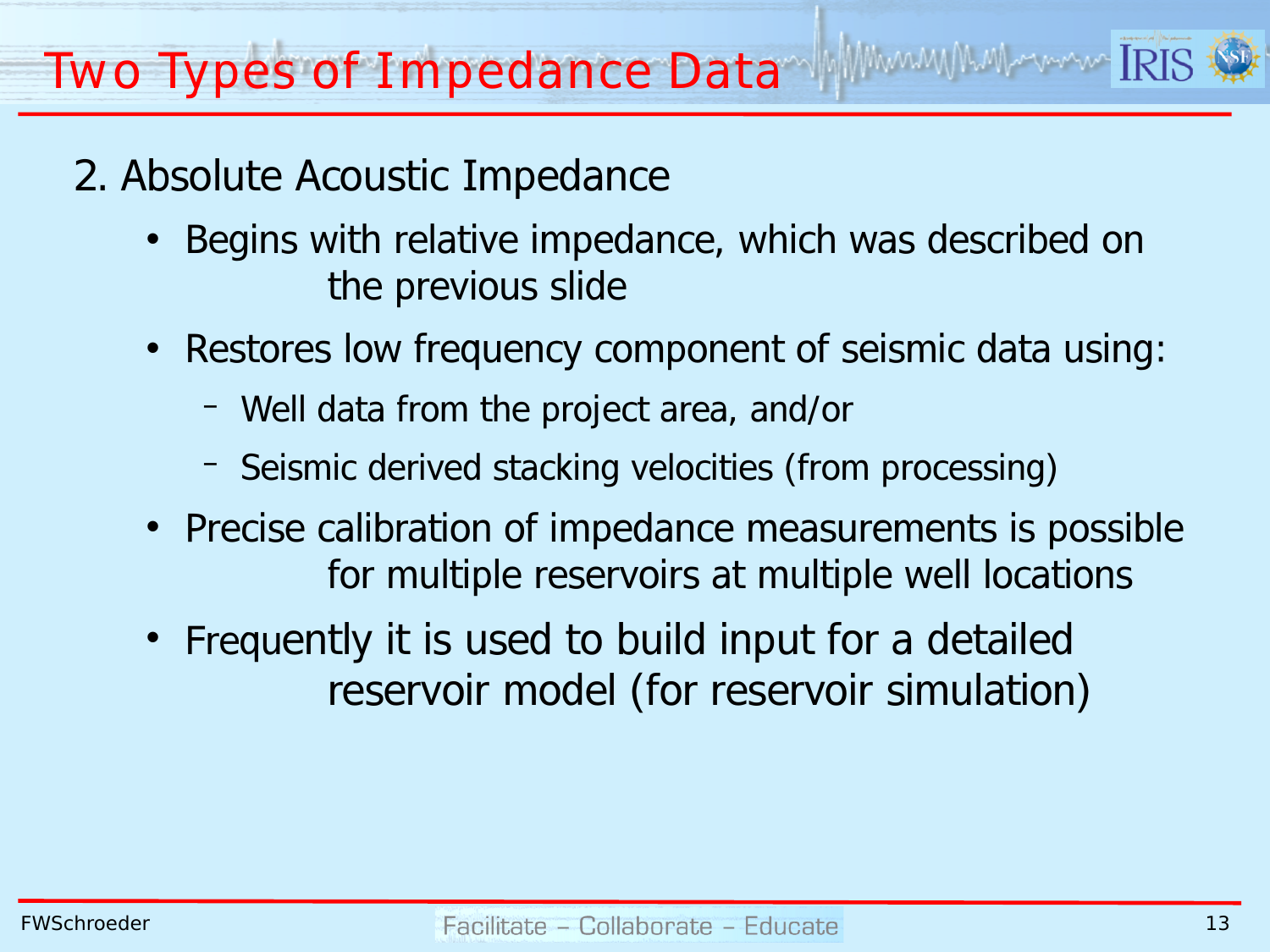

# Two Types of Impedance Data
Absolute Acoustic Impedance
Begins with relative impedance, which was described on 	the previous slide
Restores low frequency component of seismic data using:
Well data from the project area, and/or
Seismic derived stacking velocities (from processing)
Precise calibration of impedance measurements is possible 	for multiple reservoirs at multiple well locations
Frequently it is used to build input for a detailed 	reservoir model (for reservoir simulation)